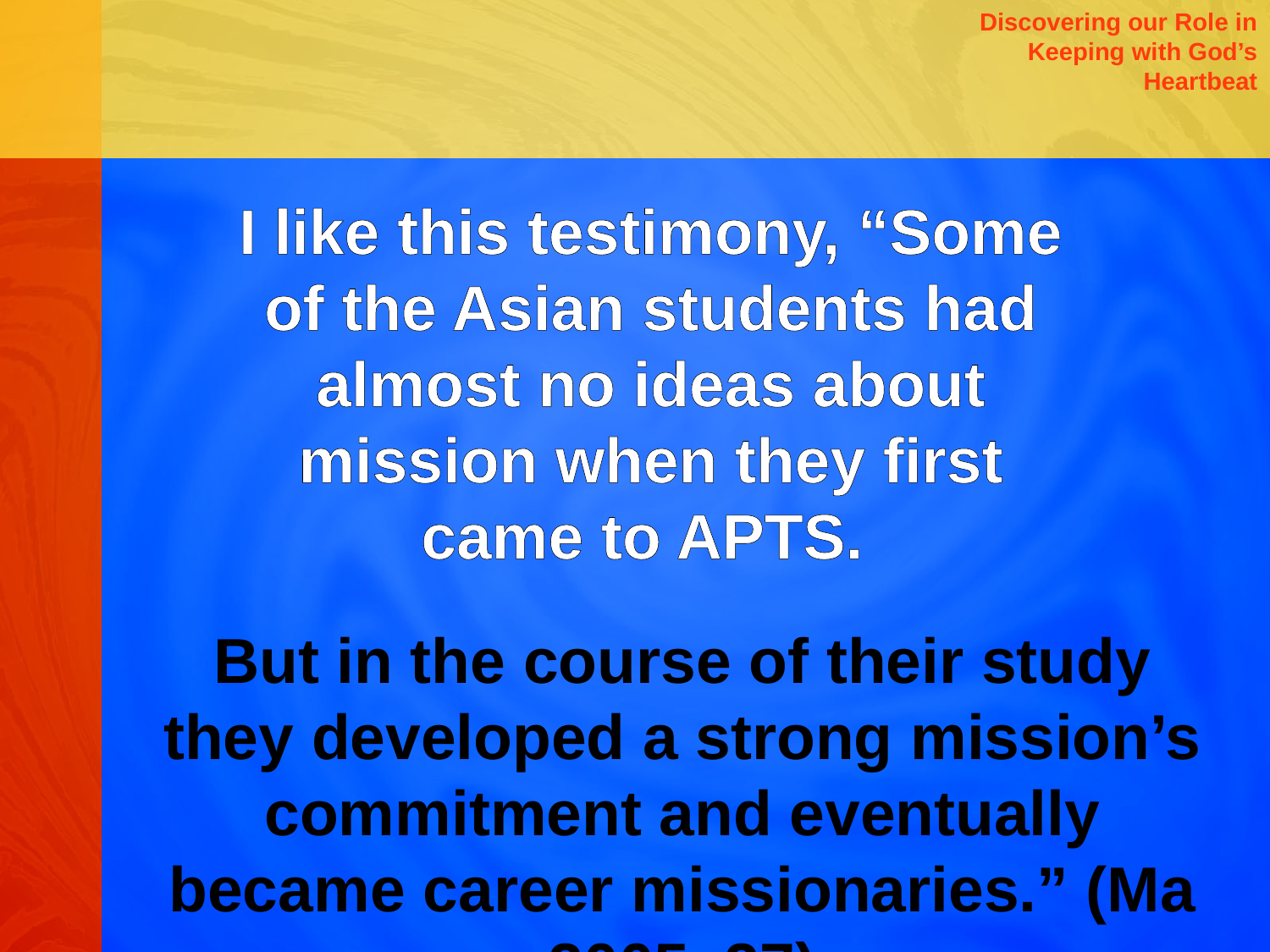

Discovering our Role in Keeping with God’s Heartbeat
I like this testimony, “Some of the Asian students had almost no ideas about mission when they first came to APTS.
But in the course of their study they developed a strong mission’s commitment and eventually became career missionaries.” (Ma 2005, 27)